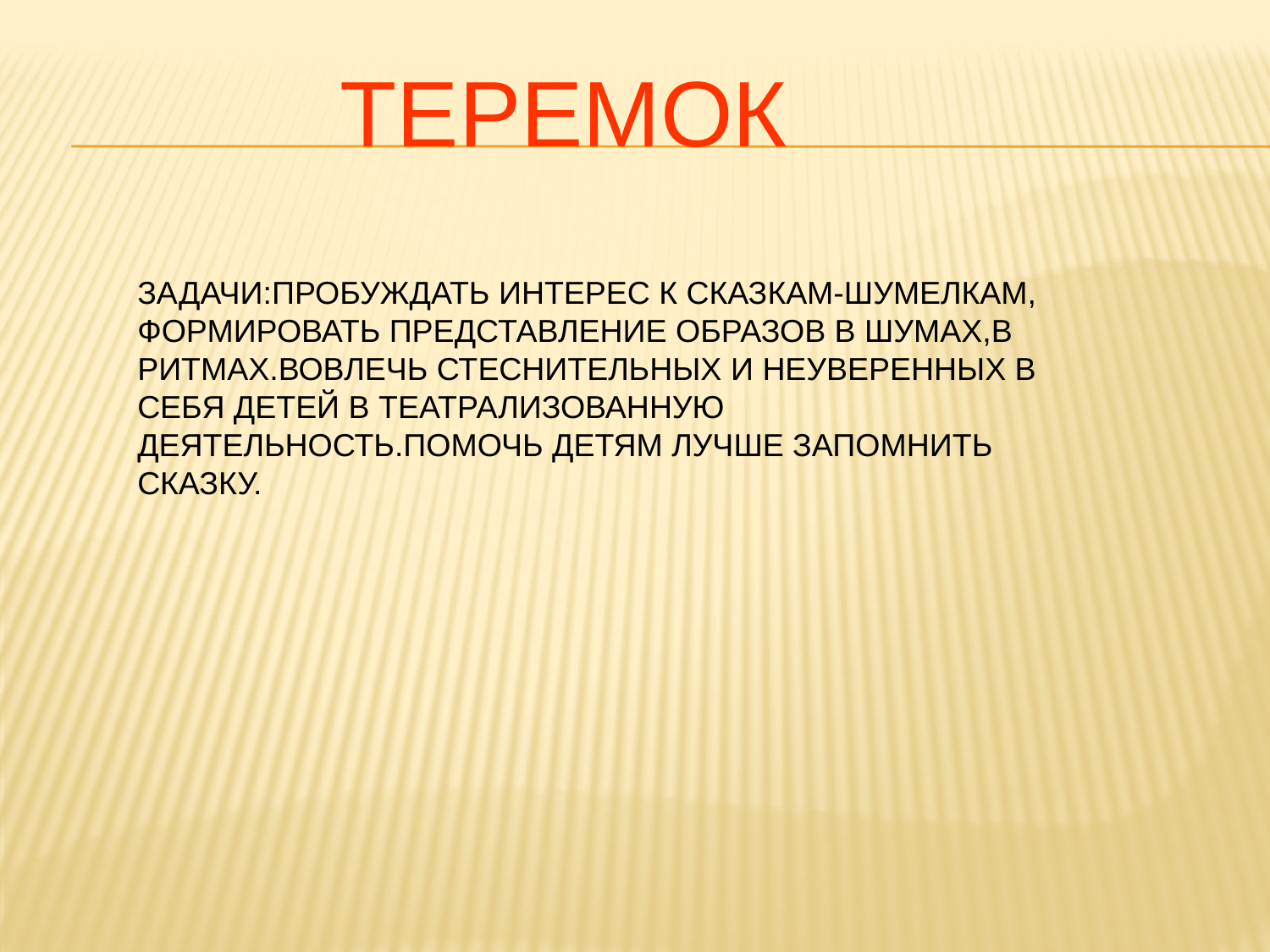

# Теремок
ЗАДАЧИ:ПРОБУЖДАТЬ ИНТЕРЕС К СКАЗКАМ-ШУМЕЛКАМ, ФОРМИРОВАТЬ ПРЕДСТАВЛЕНИЕ ОБРАЗОВ В ШУМАХ,В РИТМАХ.ВОВЛЕЧЬ СТЕСНИТЕЛЬНЫХ И НЕУВЕРЕННЫХ В СЕБЯ ДЕТЕЙ В ТЕАТРАЛИЗОВАННУЮ ДЕЯТЕЛЬНОСТЬ.ПОМОЧЬ ДЕТЯМ ЛУЧШЕ ЗАПОМНИТЬ СКАЗКУ.